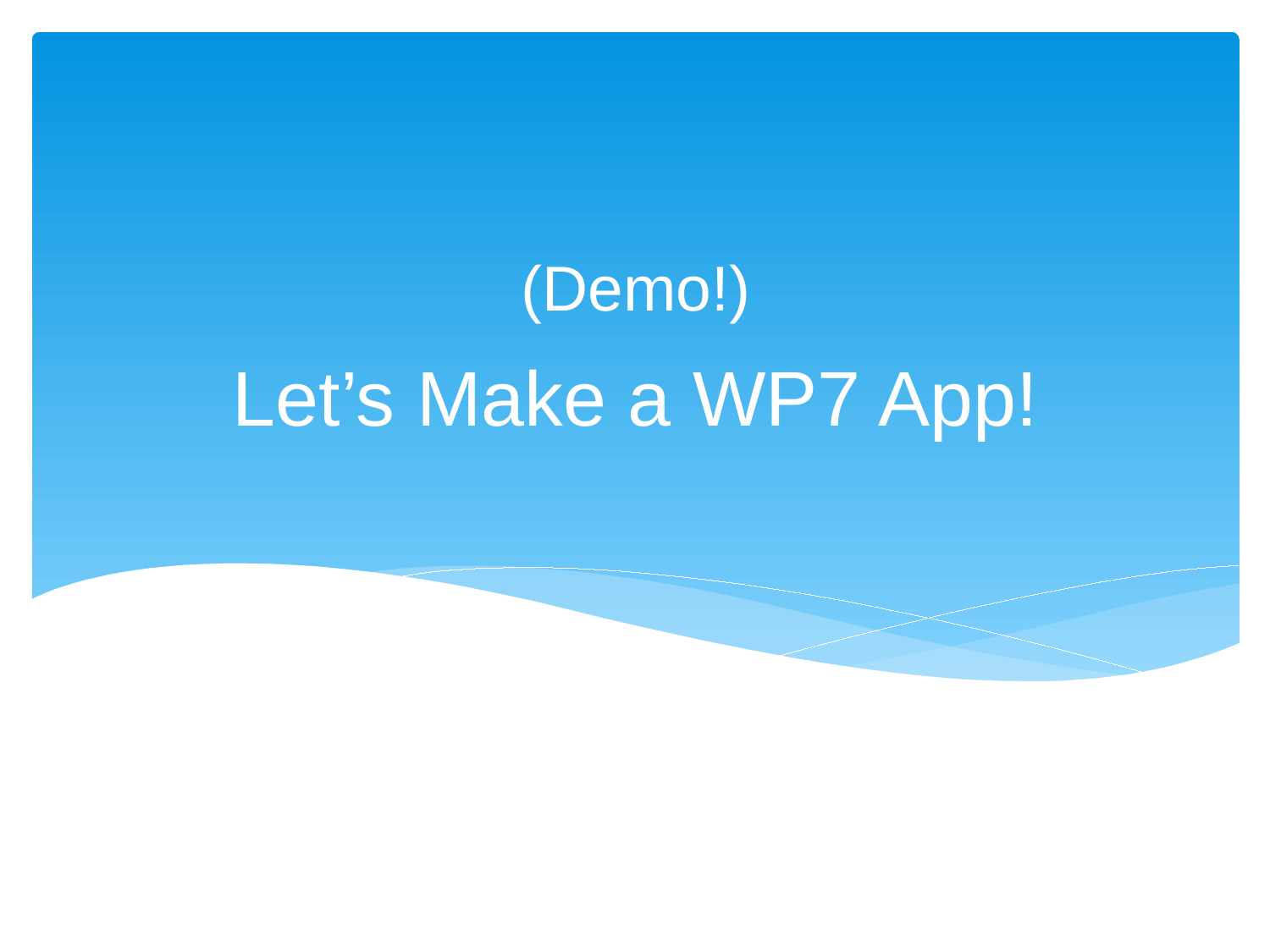

(Demo!)
# Let’s Make a WP7 App!